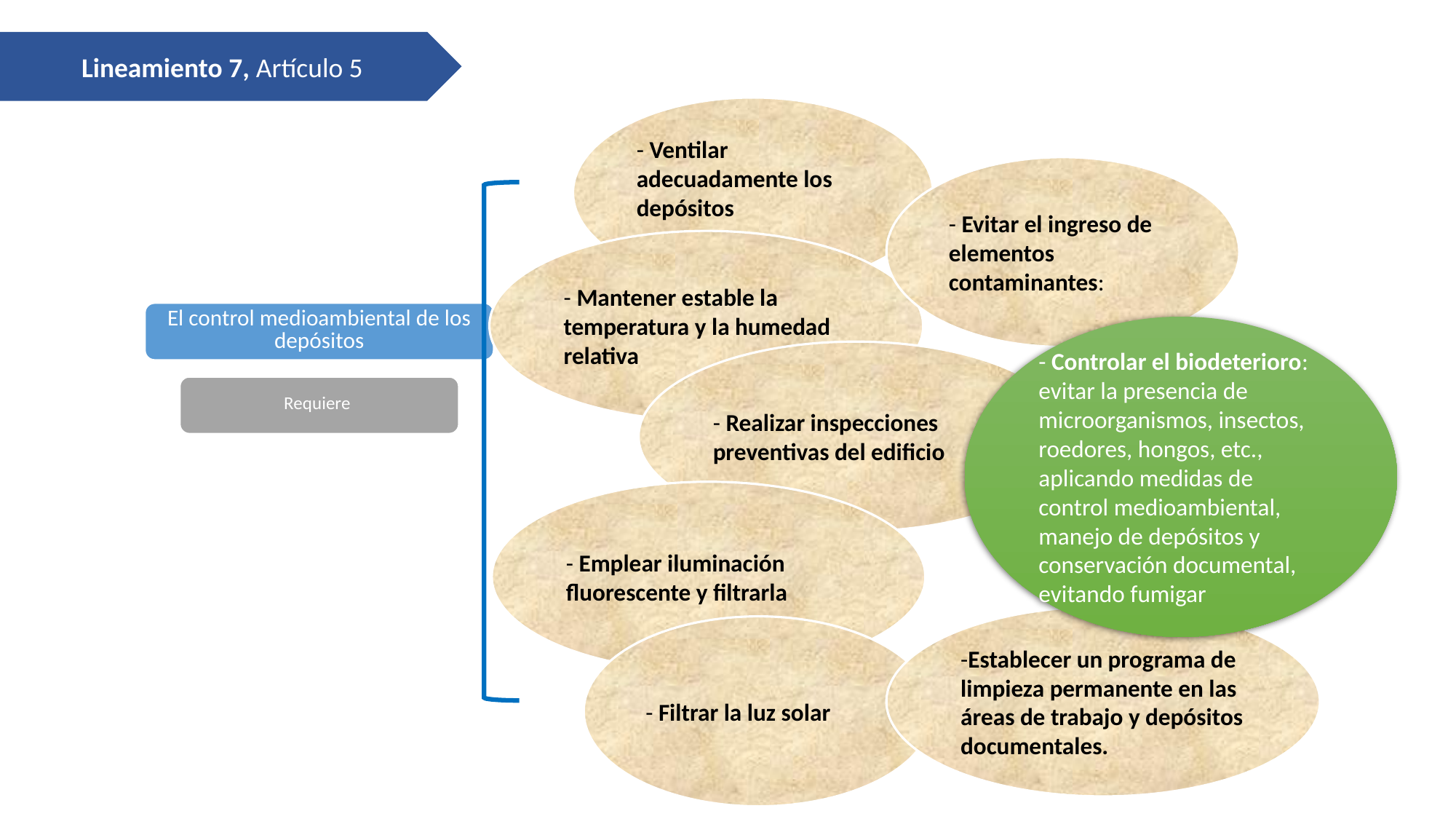

Lineamiento 7, Artículo 5
- Ventilar adecuadamente los depósitos

- Evitar el ingreso de elementos contaminantes:

- Mantener estable la temperatura y la humedad relativa
El control medioambiental de los depósitos
Requiere
- Controlar el biodeterioro: evitar la presencia de microorganismos, insectos, roedores, hongos, etc., aplicando medidas de control medioambiental, manejo de depósitos y conservación documental, evitando fumigar
- Realizar inspecciones preventivas del edificio
- Emplear iluminación fluorescente y filtrarla
-Establecer un programa de limpieza permanente en las áreas de trabajo y depósitos documentales.
- Filtrar la luz solar